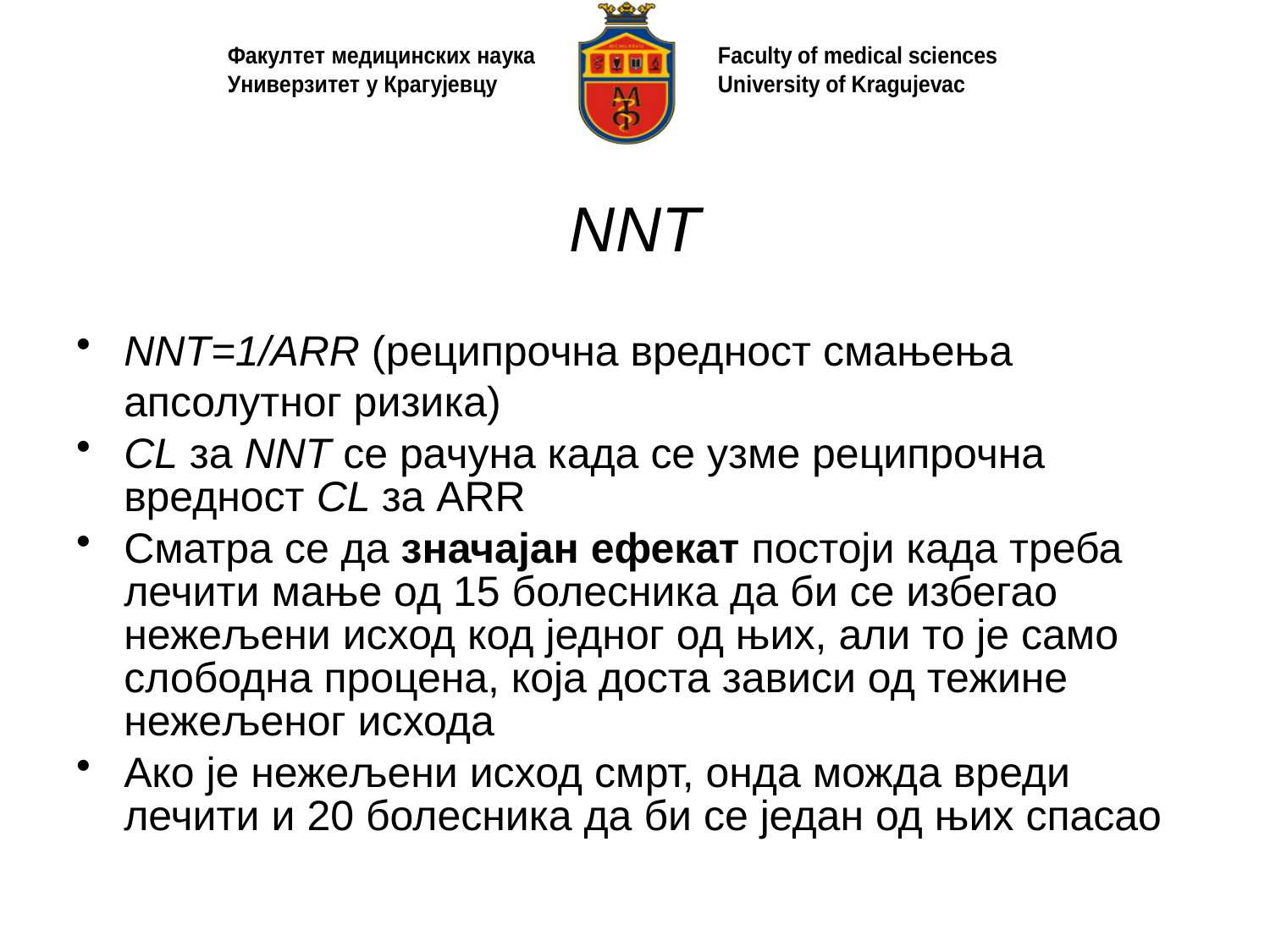

# NNT
NNT=1/ARR (реципрочна вредност смањења апсолутног ризика)
CL за NNT се рачуна када се узме реципрочна вредност CL за ARR
Сматра се да значајан ефекат постоји када треба лечити мање од 15 болесника да би се избегао нежељени исход код једног од њих, али то је само слободна процена, која доста зависи од тежине нежељеног исхода
Ако је нежељени исход смрт, онда можда вреди лечити и 20 болесника да би се један од њих спасао